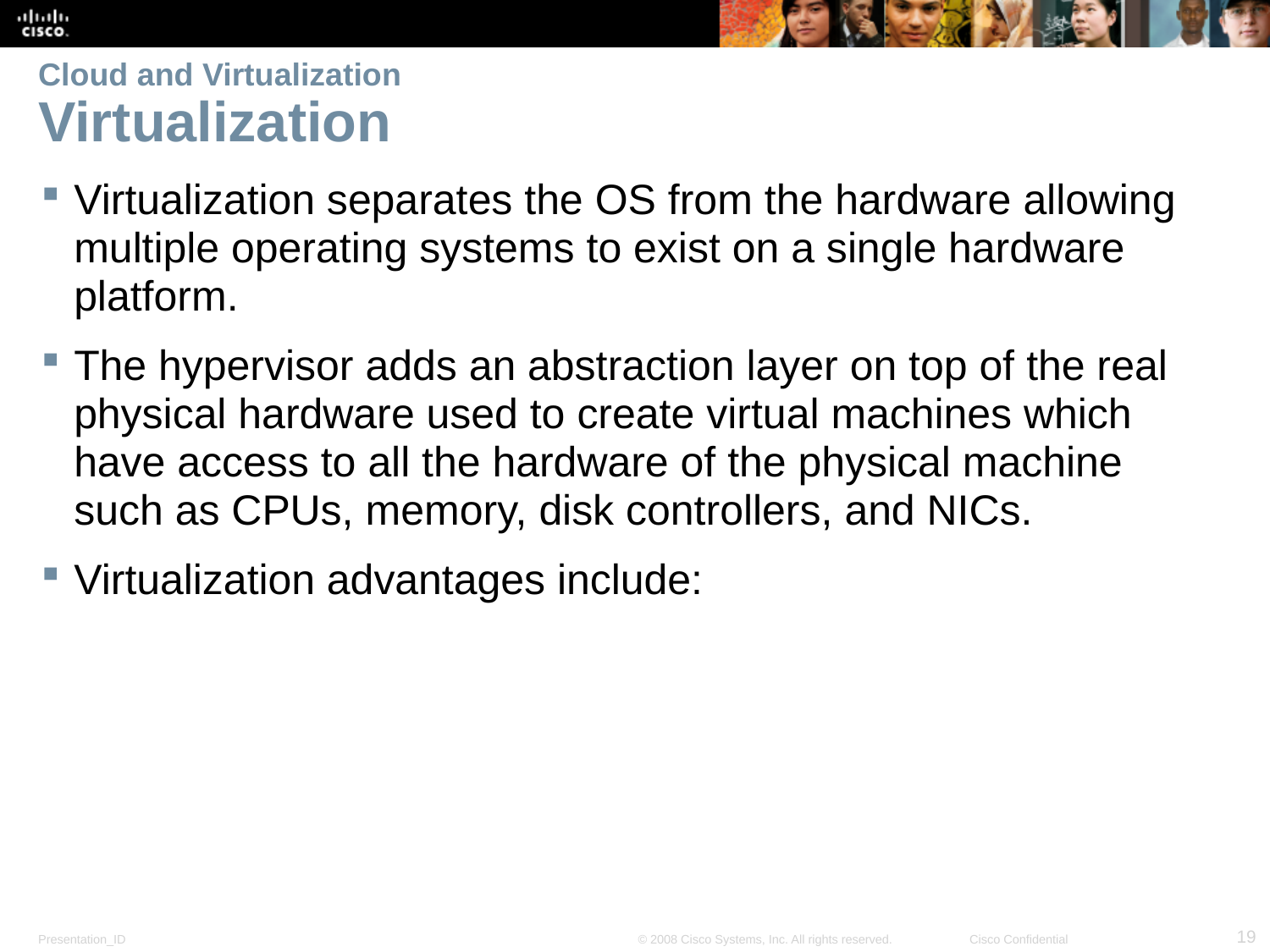

# Cloud and Virtualization Virtualization
Virtualization separates the OS from the hardware allowing multiple operating systems to exist on a single hardware platform.
The hypervisor adds an abstraction layer on top of the real physical hardware used to create virtual machines which have access to all the hardware of the physical machine such as CPUs, memory, disk controllers, and NICs.
Virtualization advantages include: